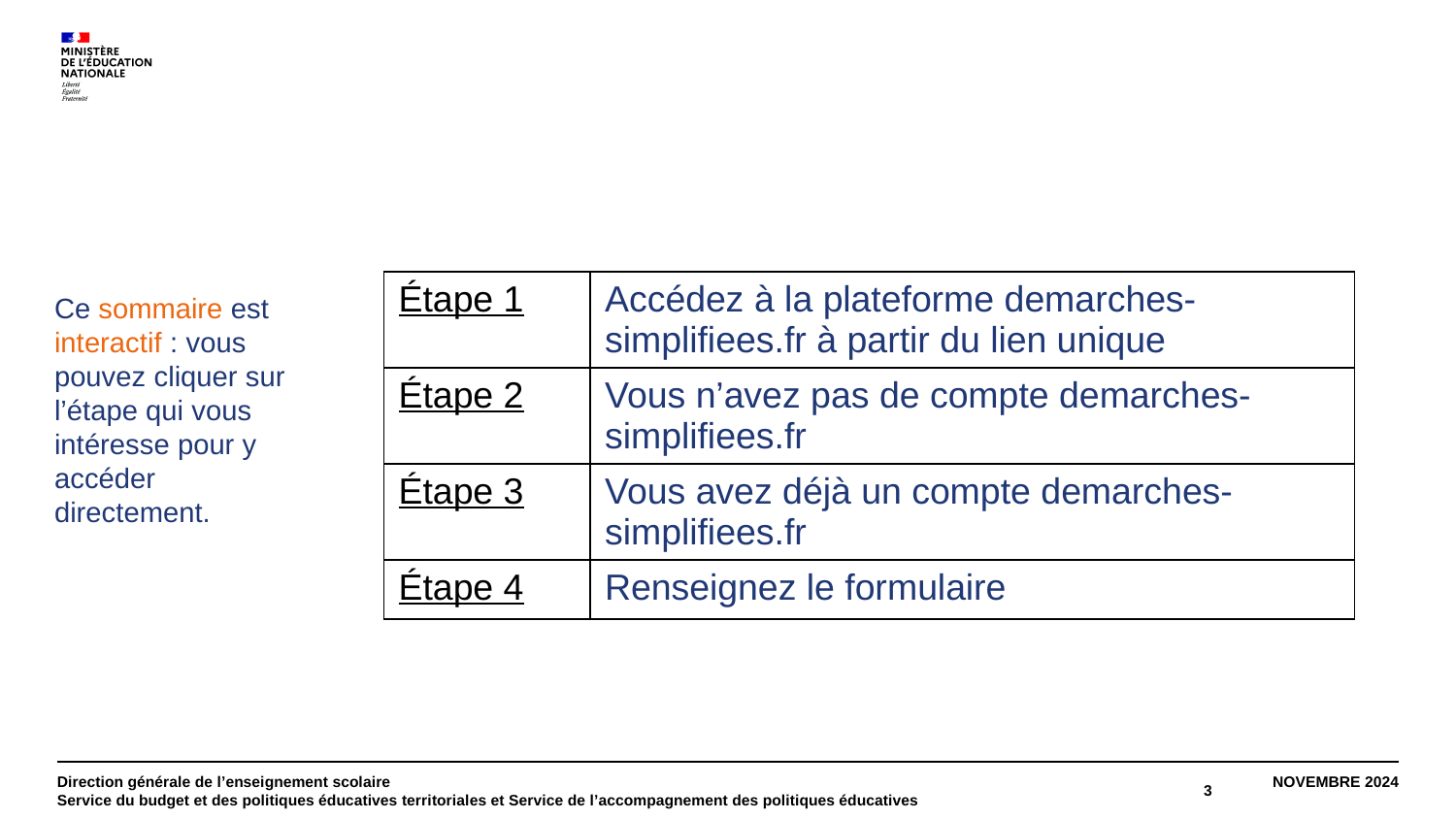

| Étape 1 | Accédez à la plateforme demarches-simplifiees.fr à partir du lien unique |
| --- | --- |
| Étape 2 | Vous n’avez pas de compte demarches-simplifiees.fr |
| Étape 3 | Vous avez déjà un compte demarches-simplifiees.fr |
| Étape 4 | Renseignez le formulaire |
Ce sommaire est interactif : vous pouvez cliquer sur l’étape qui vous intéresse pour y accéder directement.
Direction générale de l’enseignement scolaire
Service du budget et des politiques éducatives territoriales et Service de l’accompagnement des politiques éducatives
3
NOVEMBRE 2024